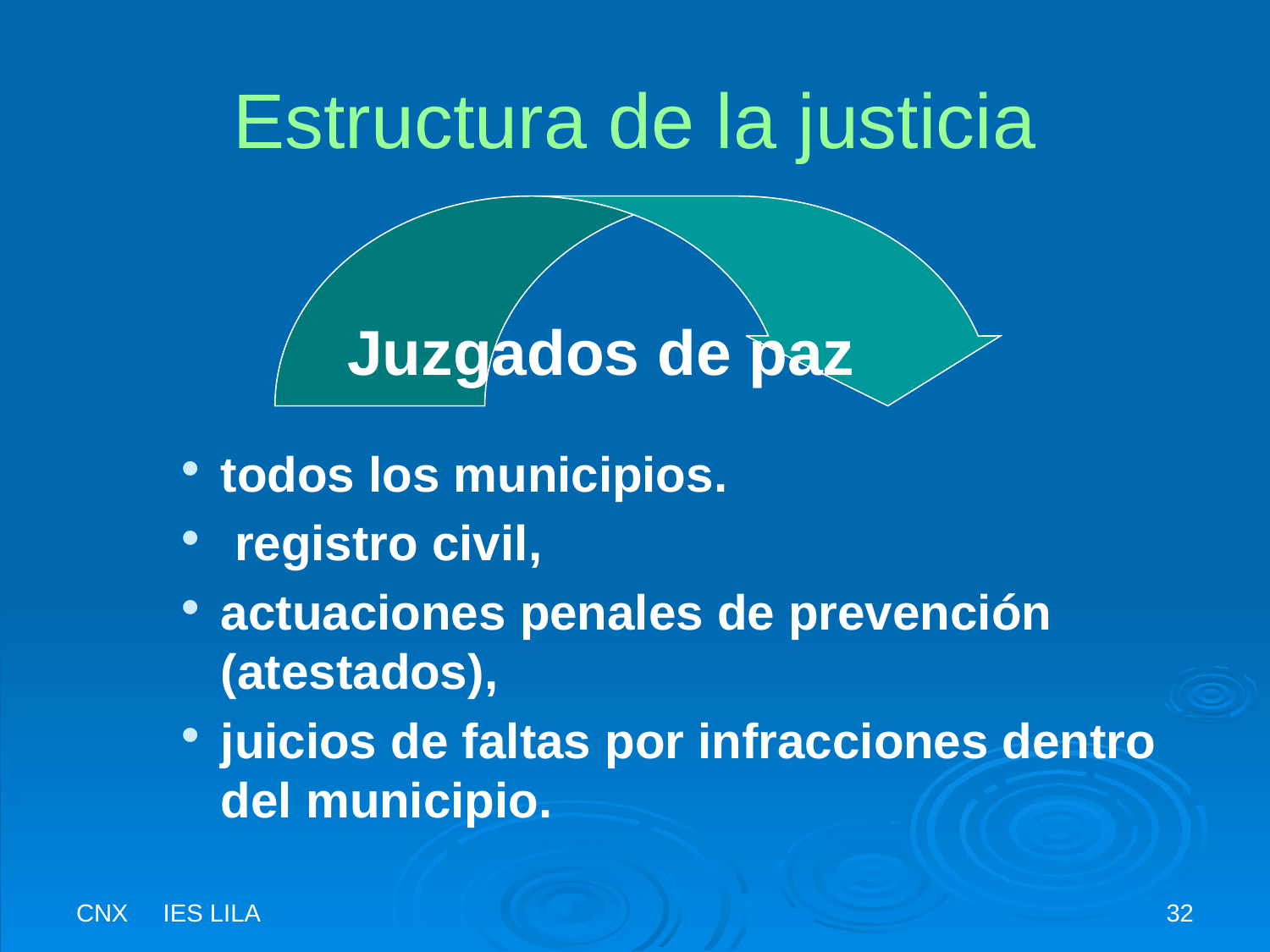

# Estructura de la justicia

Juzgados de paz
todos los municipios.
 registro civil,
actuaciones penales de prevención (atestados),
juicios de faltas por infracciones dentro del municipio.
CNX     IES LILA
32